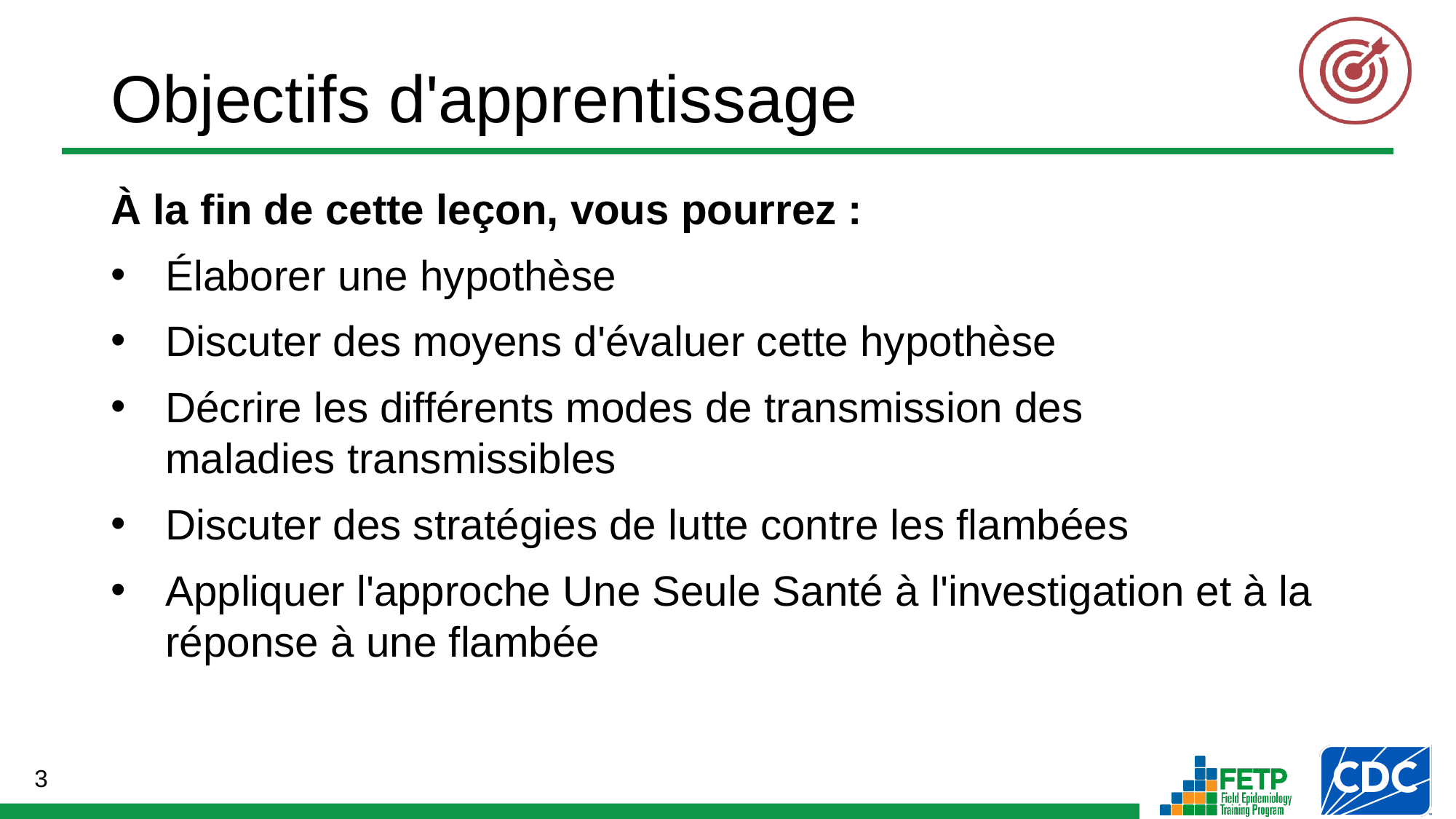

À la fin de cette leçon, vous pourrez :
Élaborer une hypothèse
Discuter des moyens d'évaluer cette hypothèse
Décrire les différents modes de transmission des
maladies transmissibles
Discuter des stratégies de lutte contre les flambées
Appliquer l'approche Une Seule Santé à l'investigation et à la réponse à une flambée